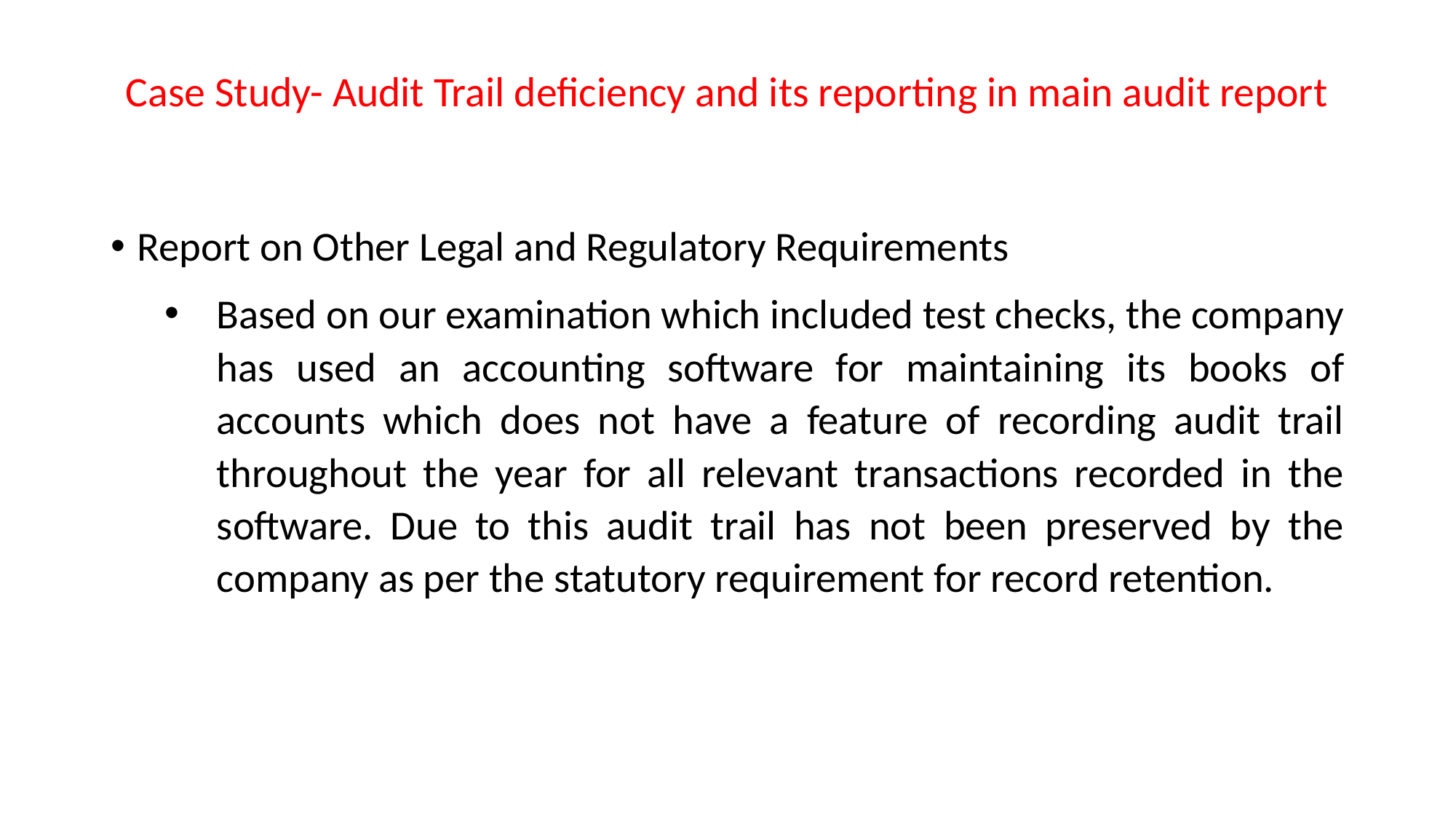

# Case Study- Audit Trail deficiency and its reporting in main audit report
Report on Other Legal and Regulatory Requirements
Based on our examination which included test checks, the company has used an accounting software for maintaining its books of accounts which does not have a feature of recording audit trail throughout the year for all relevant transactions recorded in the software. Due to this audit trail has not been preserved by the company as per the statutory requirement for record retention.